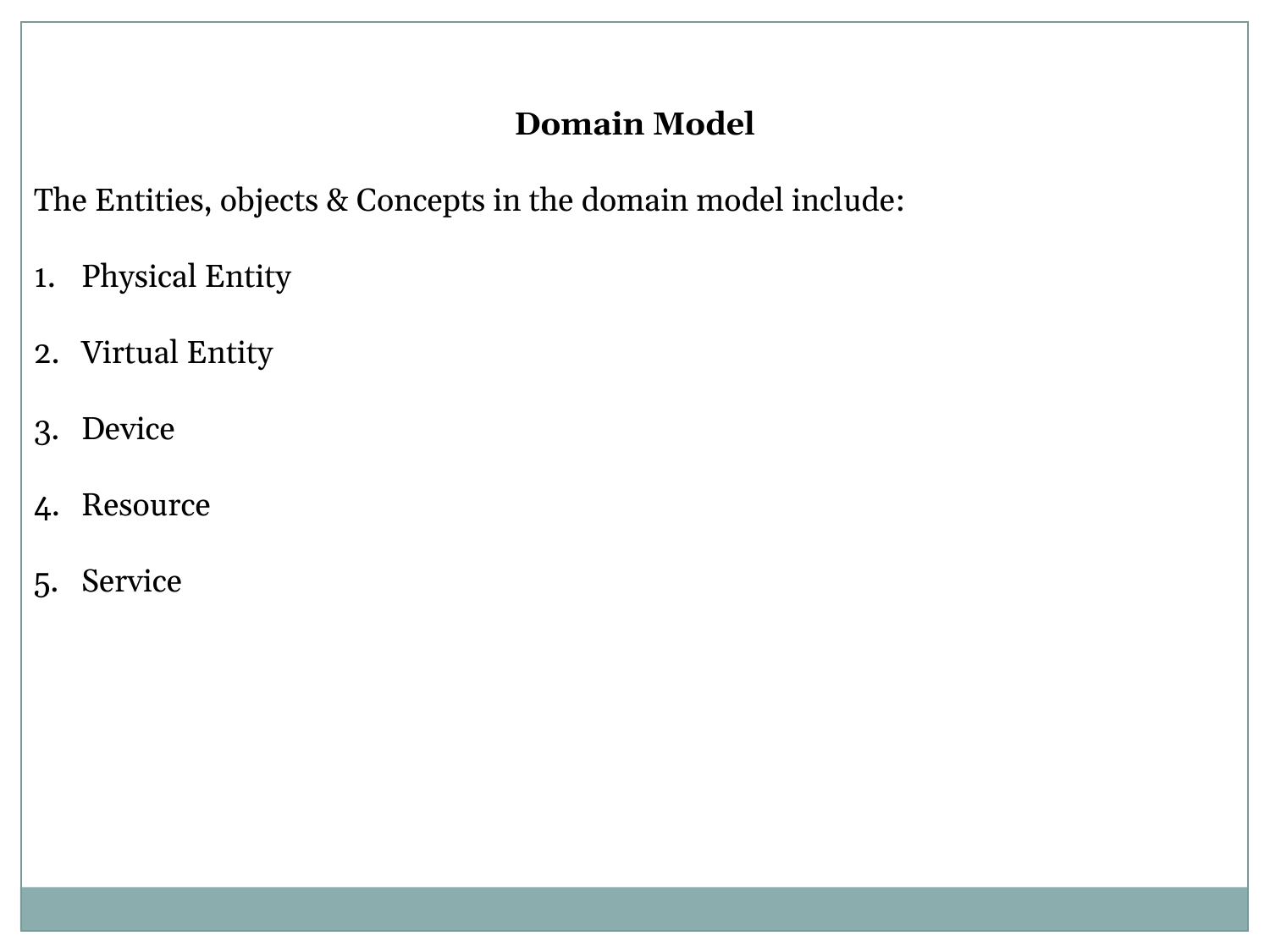

Domain Model
The Entities, objects & Concepts in the domain model include:
Physical Entity
Virtual Entity
Device
Resource
Service